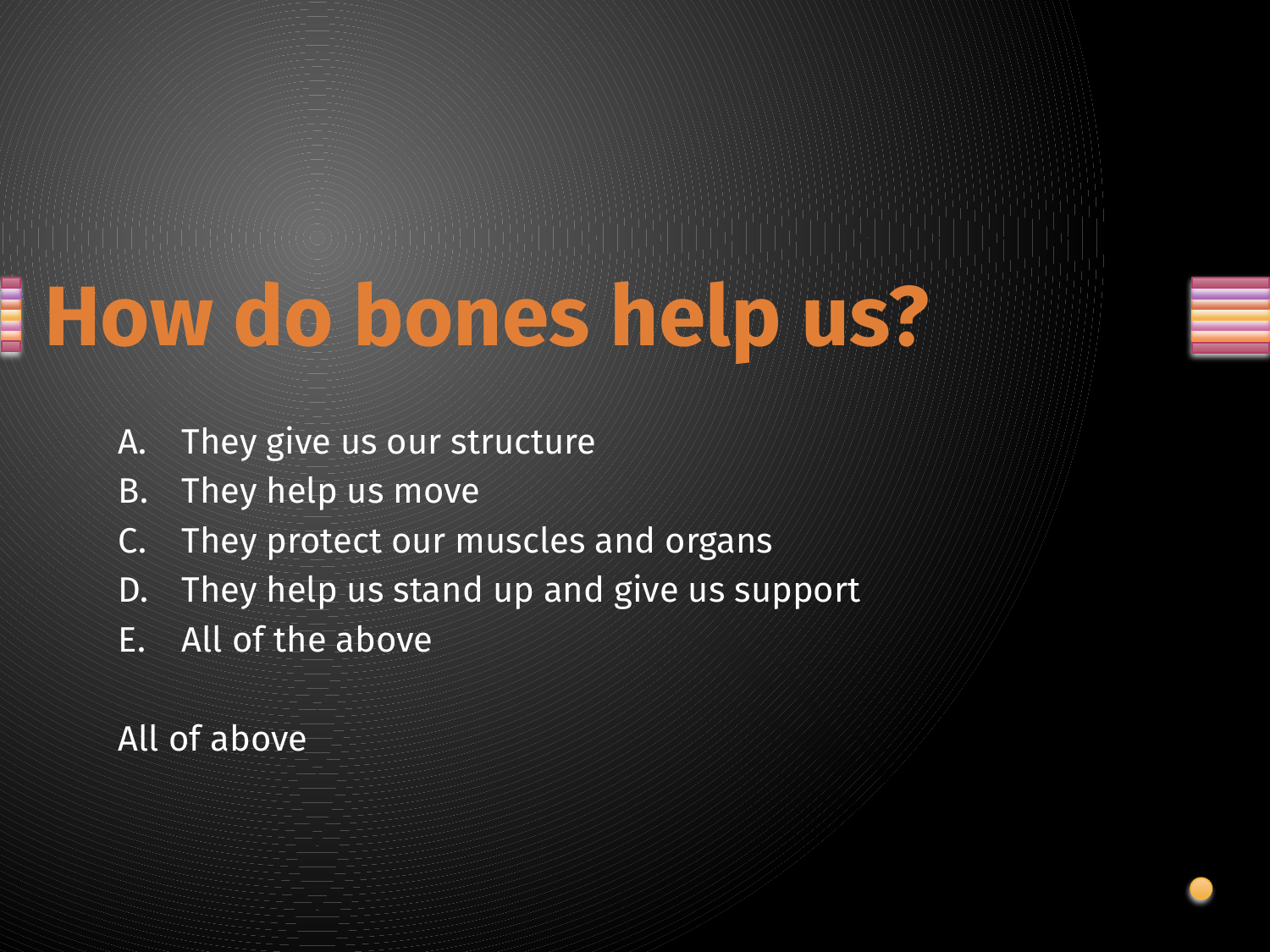

# How do bones help us?
They give us our structure
They help us move
They protect our muscles and organs
They help us stand up and give us support
All of the above

All of above